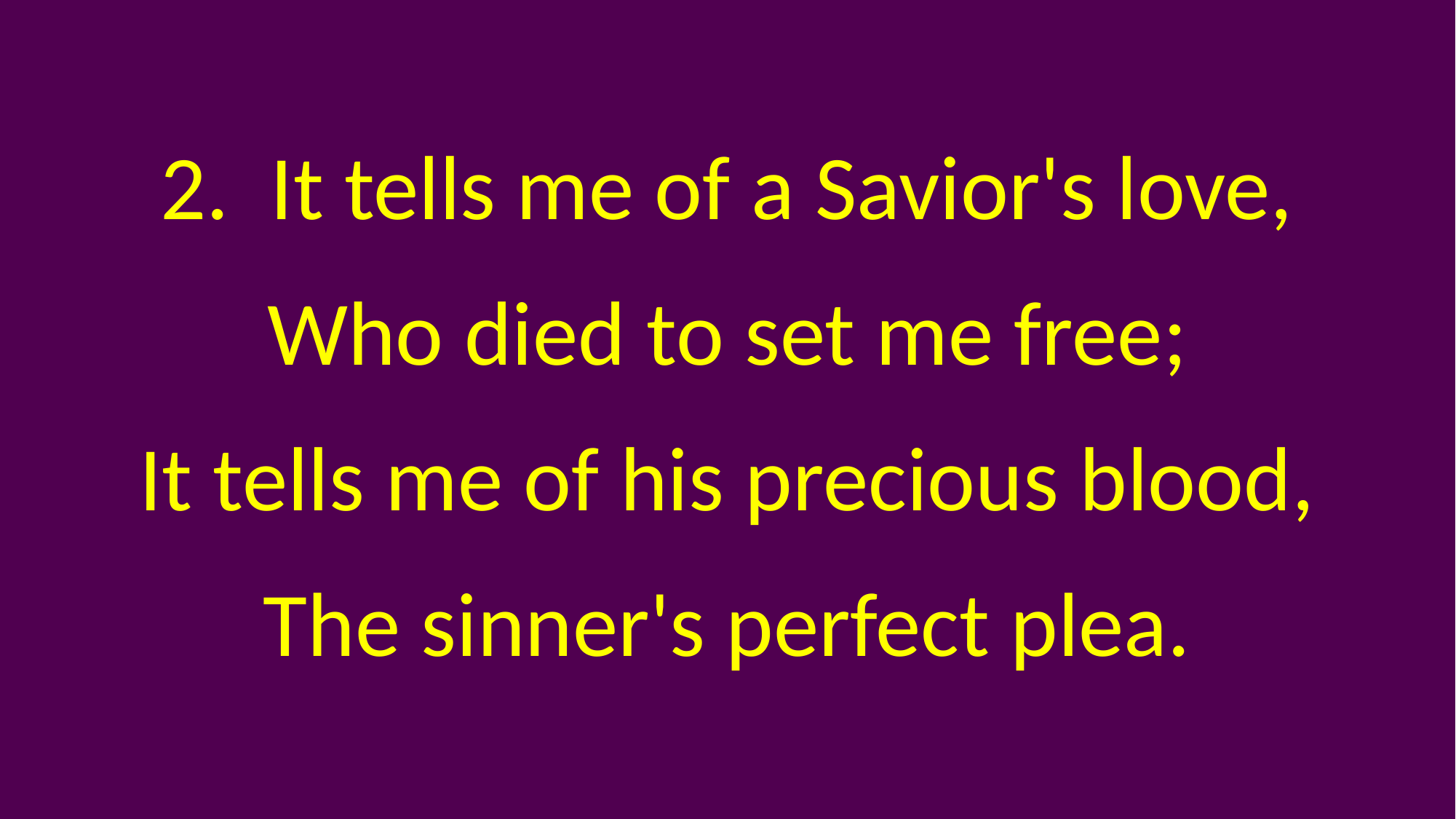

2.  It tells me of a Savior's love,
Who died to set me free;
It tells me of his precious blood,
The sinner's perfect plea.